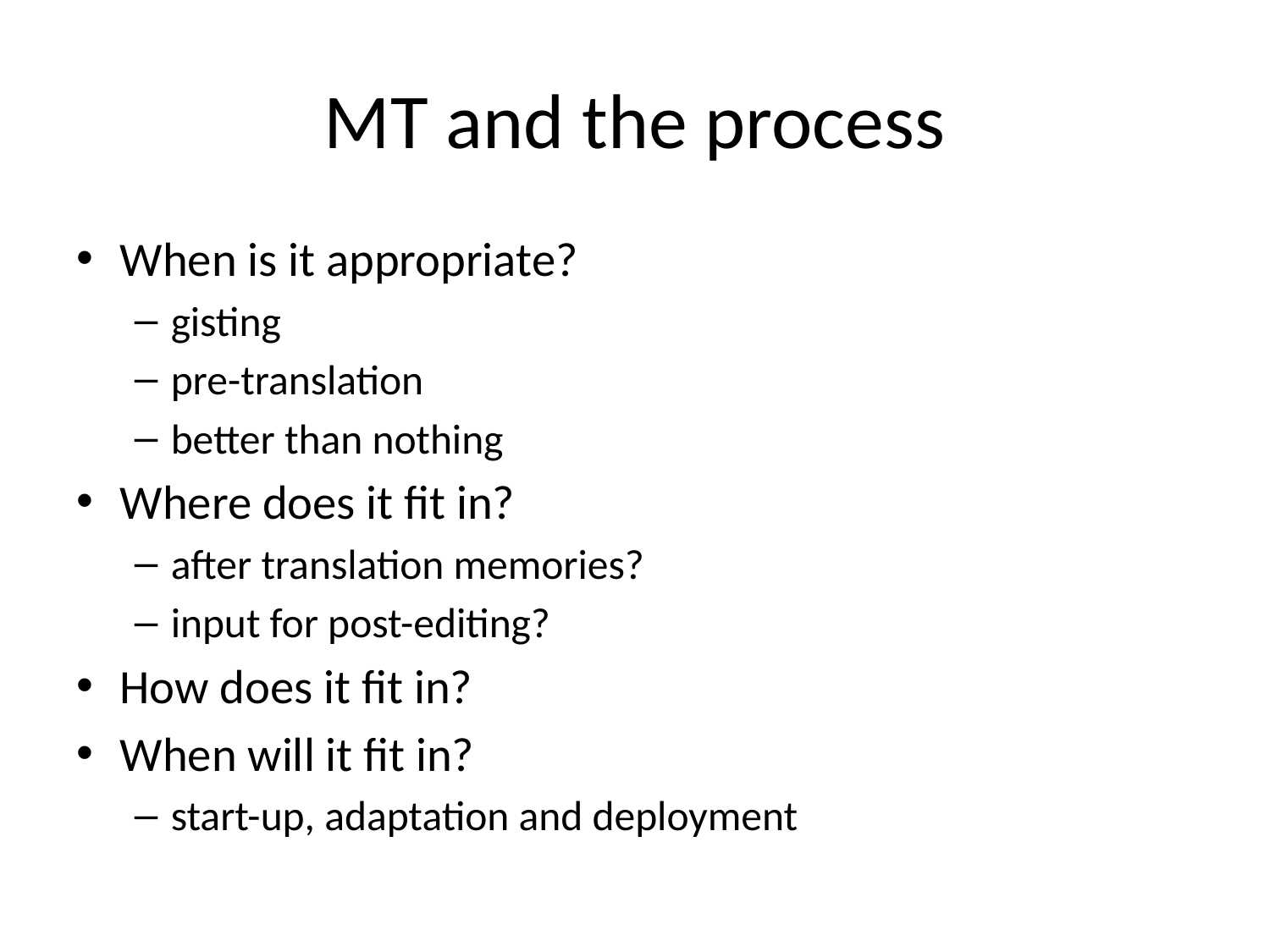

# MT and the process
When is it appropriate?
gisting
pre-translation
better than nothing
Where does it fit in?
after translation memories?
input for post-editing?
How does it fit in?
When will it fit in?
start-up, adaptation and deployment